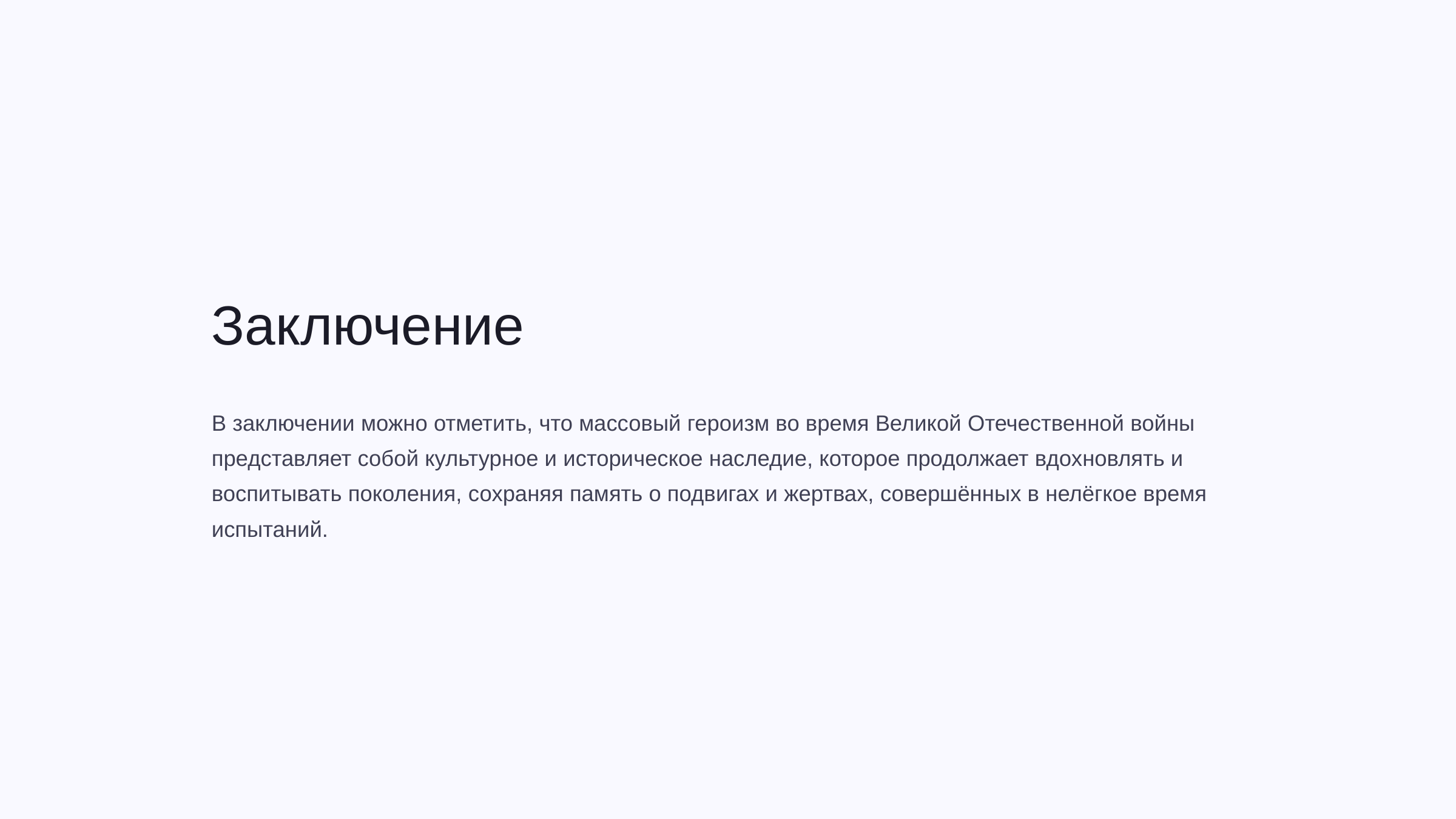

Заключение
В заключении можно отметить, что массовый героизм во время Великой Отечественной войны представляет собой культурное и историческое наследие, которое продолжает вдохновлять и воспитывать поколения, сохраняя память о подвигах и жертвах, совершённых в нелёгкое время испытаний.